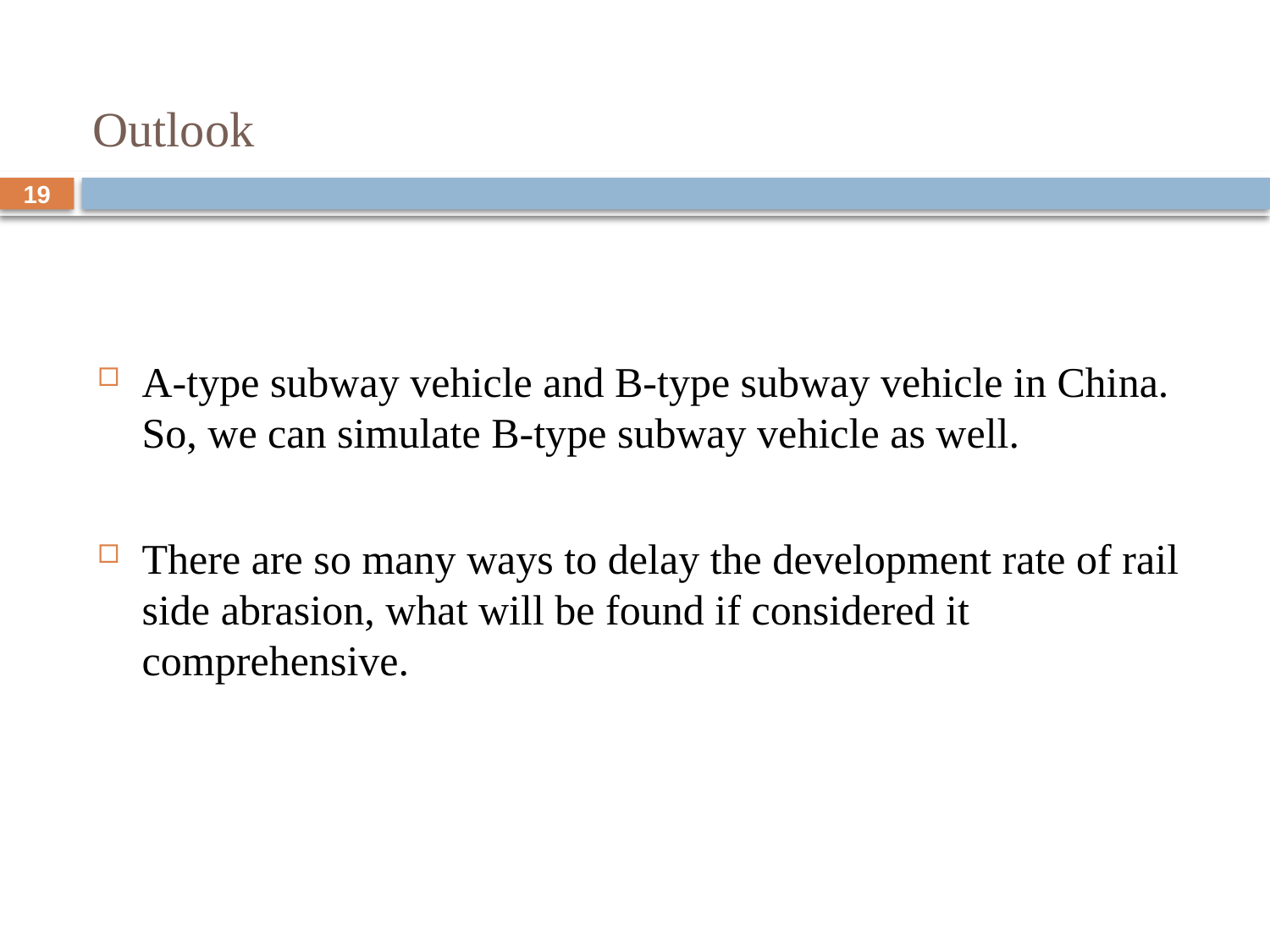

# Outlook
19

A-type subway vehicle and B-type subway vehicle in China. So, we can simulate B-type subway vehicle as well.

There are so many ways to delay the development rate of rail side abrasion, what will be found if considered it comprehensive.